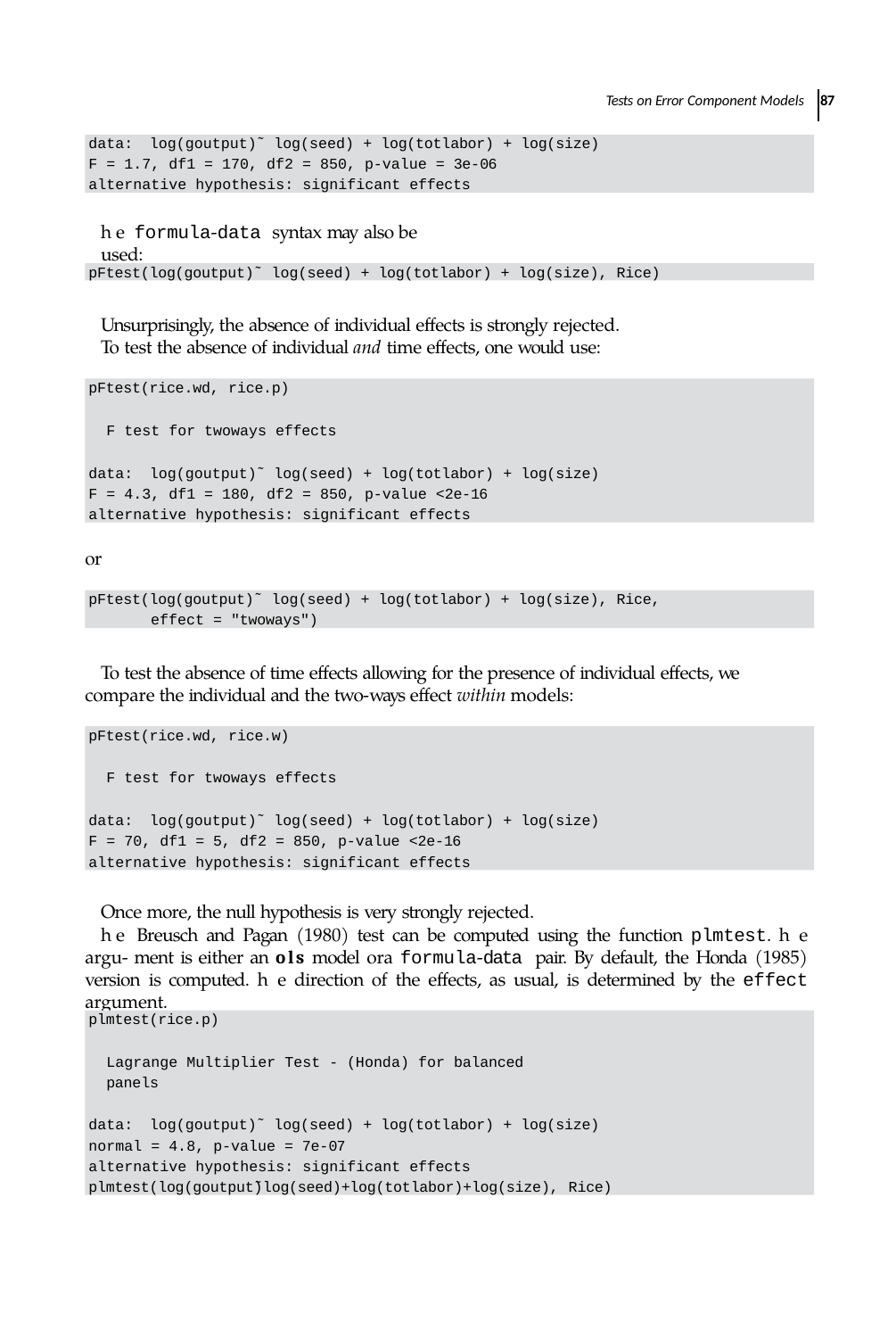

Tests on Error Component Models  87

data: log(goutput) ̃ log(seed) + log(totlabor) + log(size)
F = 1.7, df1 = 170, df2 = 850, p-value = 3e-06 alternative hypothesis: significant effects
he formula-data syntax may also be used:
pFtest(log(goutput) ̃ log(seed) + log(totlabor) + log(size), Rice)
Unsurprisingly, the absence of individual effects is strongly rejected. To test the absence of individual and time effects, one would use:
pFtest(rice.wd, rice.p)

F test for twoways effects

data: log(goutput) ̃ log(seed) + log(totlabor) + log(size)
F = 4.3, df1 = 180, df2 = 850, p-value <2e-16 alternative hypothesis: significant effects
or
pFtest(log(goutput) ̃ log(seed) + log(totlabor) + log(size), Rice,
effect = "twoways")
To test the absence of time effects allowing for the presence of individual effects, we compare the individual and the two-ways effect within models:
pFtest(rice.wd, rice.w)

F test for twoways effects

data: log(goutput) ̃ log(seed) + log(totlabor) + log(size)
F = 70, df1 = 5, df2 = 850, p-value <2e-16 alternative hypothesis: significant effects
Once more, the null hypothesis is very strongly rejected.
he Breusch and Pagan (1980) test can be computed using the function plmtest. he argu- ment is either an ols model ora formula-data pair. By default, the Honda (1985) version is computed. he direction of the effects, as usual, is determined by the effect argument.
plmtest(rice.p)

Lagrange Multiplier Test - (Honda) for balanced panels

data: log(goutput) ̃ log(seed) + log(totlabor) + log(size) normal = 4.8, p-value = 7e-07
alternative hypothesis: significant effects plmtest(log(goutput)̃log(seed)+log(totlabor)+log(size), Rice)